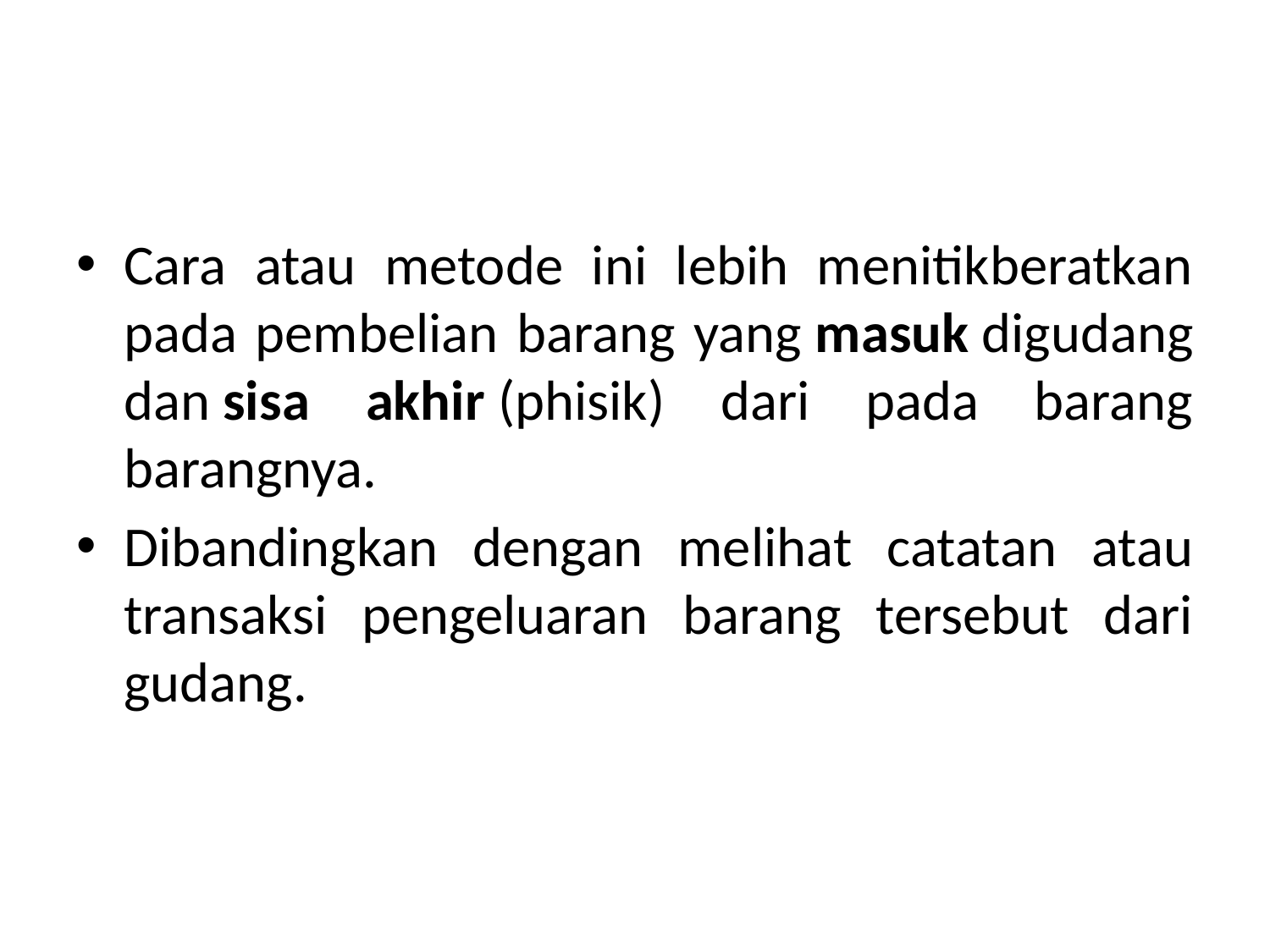

#
Cara atau metode ini lebih menitikberatkan pada pembelian barang yang masuk digudang dan sisa akhir (phisik) dari pada barang barangnya.
Dibandingkan dengan melihat catatan atau transaksi pengeluaran barang tersebut dari gudang.